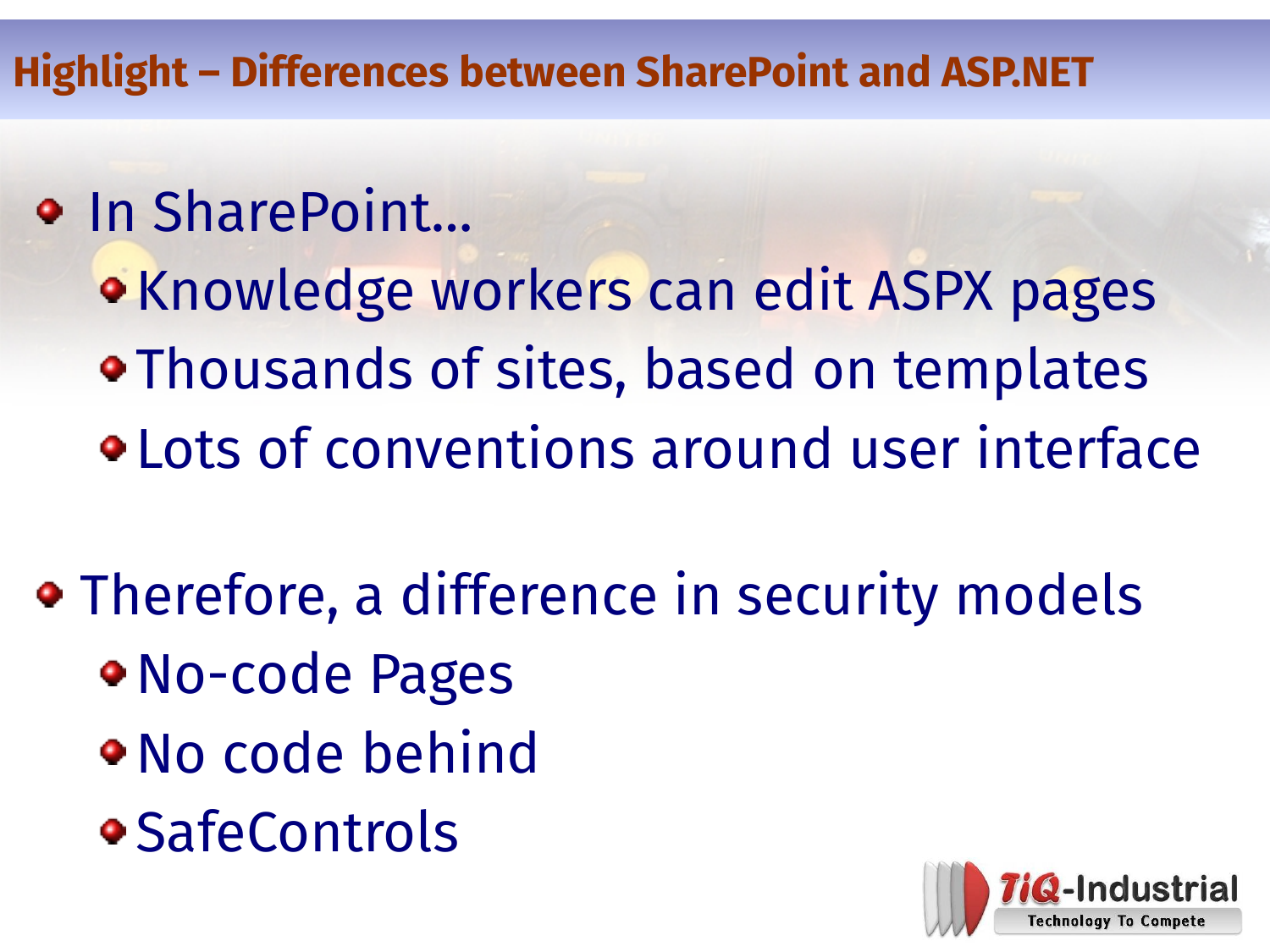

# Highlight – Differences between SharePoint and ASP.NET
In SharePoint…
Knowledge workers can edit ASPX pages
Thousands of sites, based on templates
Lots of conventions around user interface
Therefore, a difference in security models
No-code Pages
No code behind
SafeControls